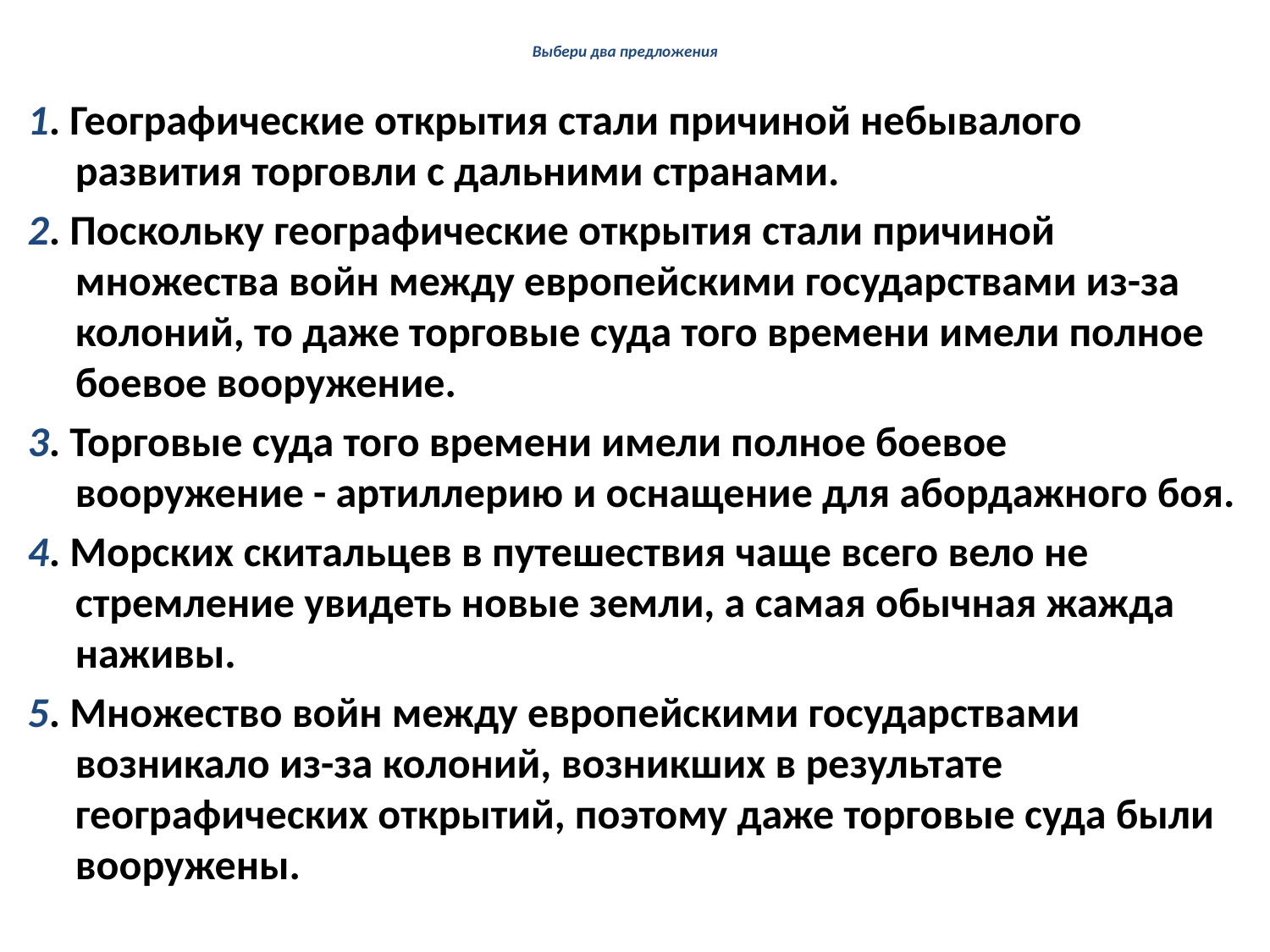

# Выбери два предложения
1. Географические открытия стали причиной небывалого развития торговли с дальними странами.
2. Поскольку географические открытия стали причиной множества войн между европейскими государствами из-за колоний, то даже торговые суда того времени имели полное боевое вооружение.
3. Торговые суда того времени имели полное боевое вооружение - артиллерию и оснащение для абордажного боя.
4. Морских скитальцев в путешествия чаще всего вело не стремление увидеть новые земли, а самая обычная жажда наживы.
5. Множество войн между европейскими государствами возникало из-за колоний, возникших в результате географических открытий, поэтому даже торговые суда были вооружены.